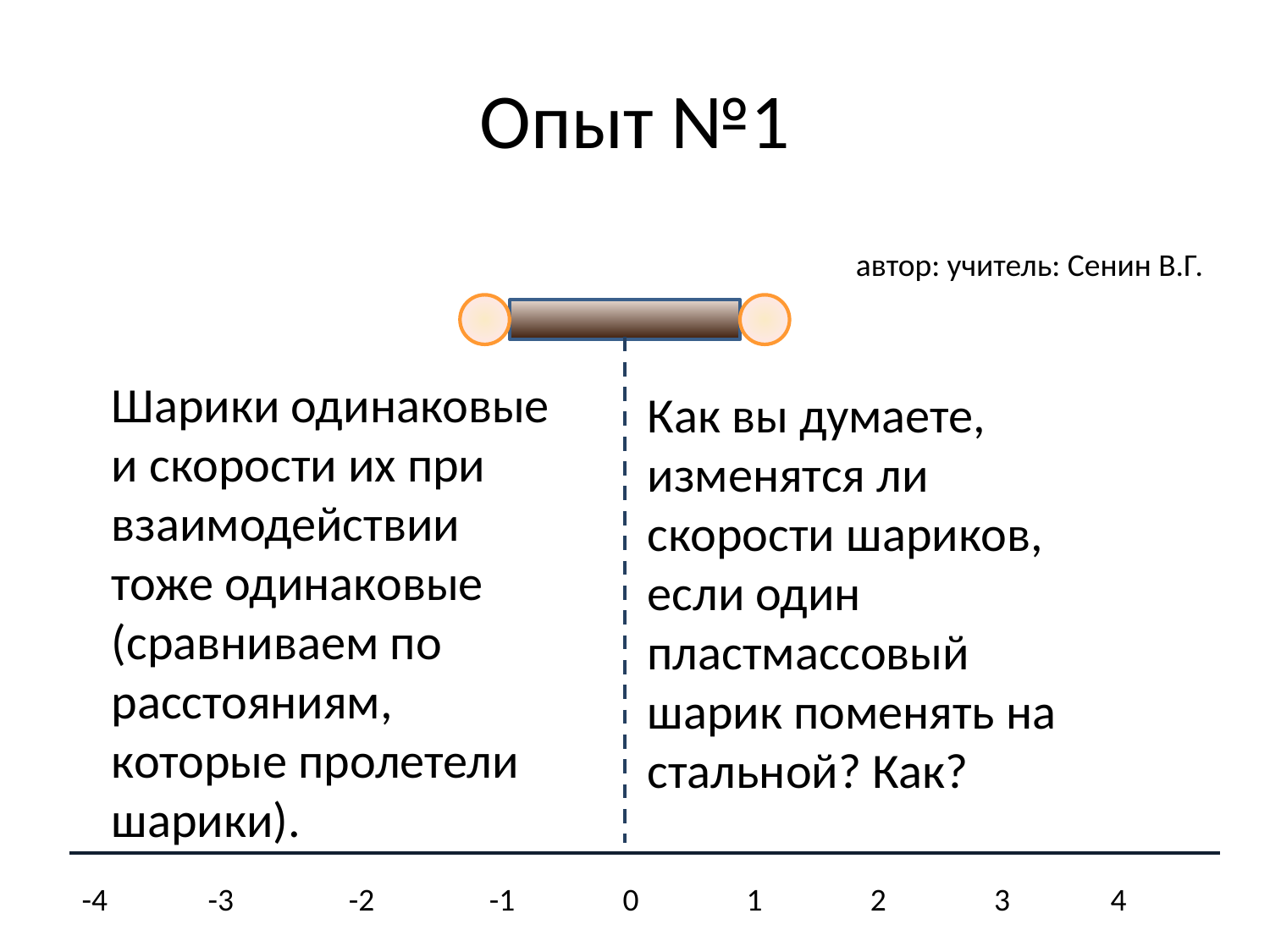

# Опыт №1
автор: учитель: Сенин В.Г.

Шарики одинаковые и скорости их при взаимодействии тоже одинаковые (сравниваем по расстояниям, которые пролетели шарики).
Как вы думаете, изменятся ли скорости шариков, если один пластмассовый шарик поменять на стальной? Как?
-4              -3                -2                -1               0               1               2               3              4